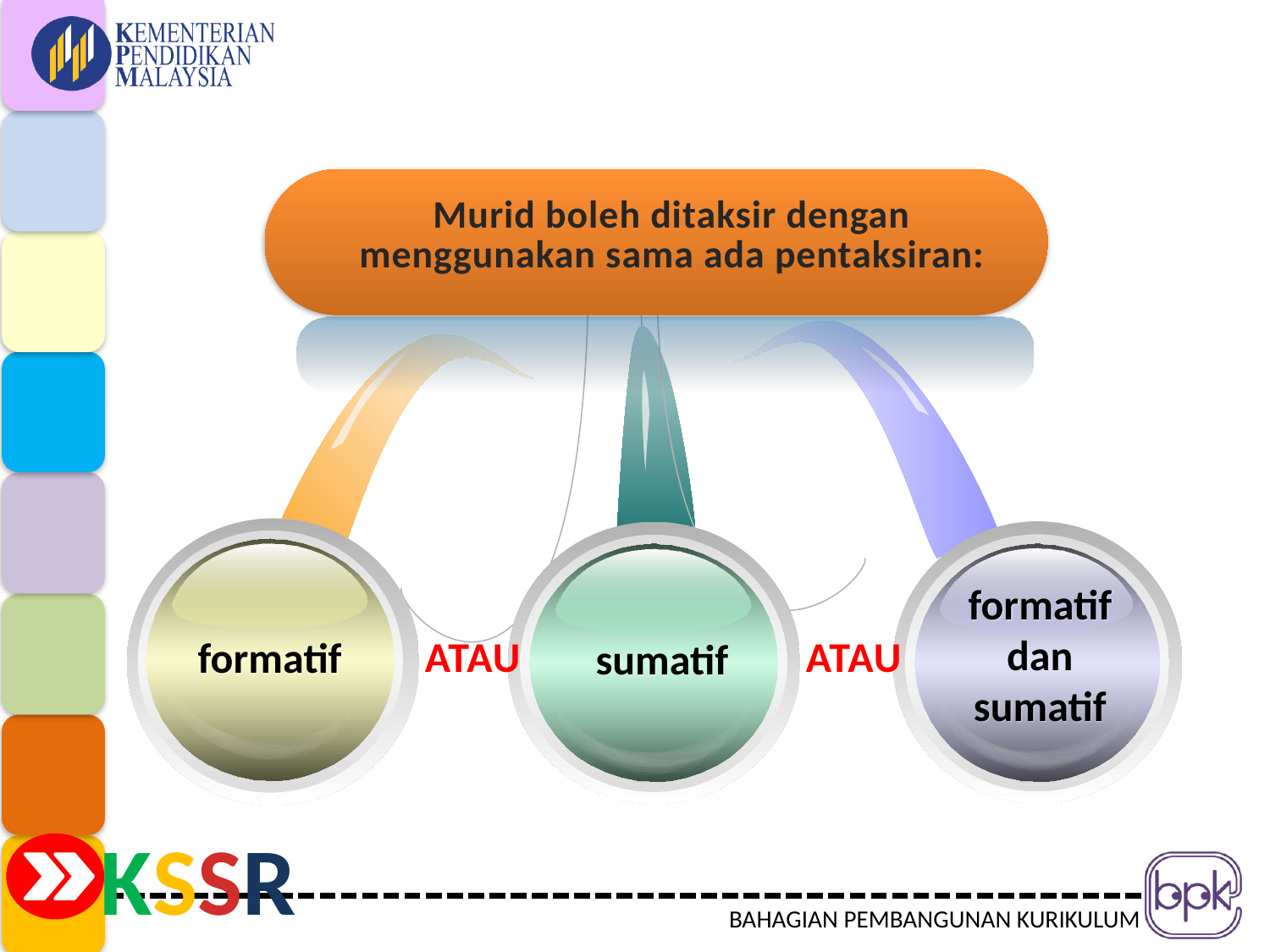

Murid boleh ditaksir dengan menggunakan sama ada pentaksiran:

formatif dan sumatif
ATAU
ATAU
formatif
sumatif